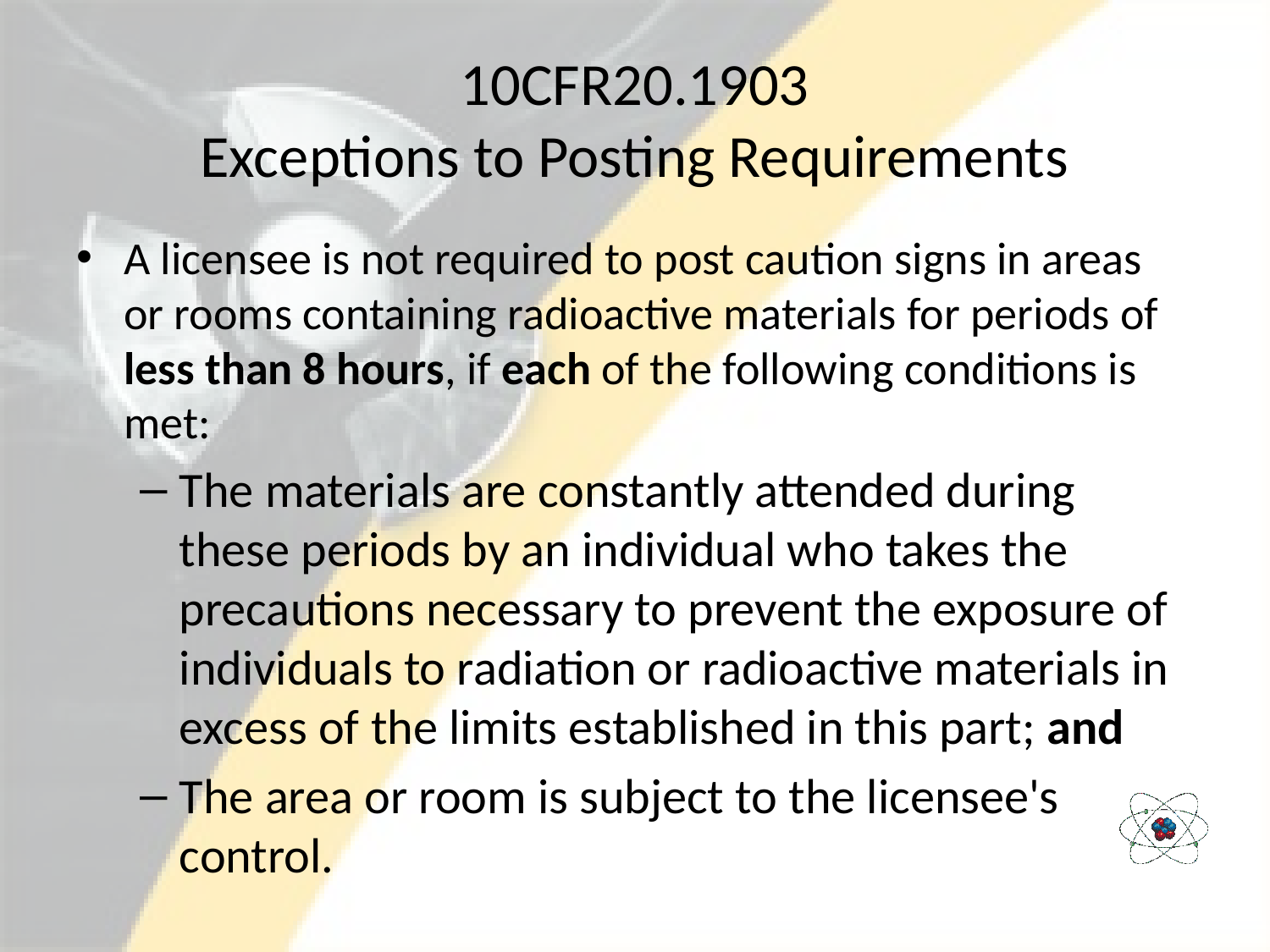

# 10CFR20.1903 Exceptions to Posting Requirements
A licensee is not required to post caution signs in areas or rooms containing radioactive materials for periods of less than 8 hours, if each of the following conditions is met:
The materials are constantly attended during these periods by an individual who takes the precautions necessary to prevent the exposure of individuals to radiation or radioactive materials in excess of the limits established in this part; and
The area or room is subject to the licensee's control.